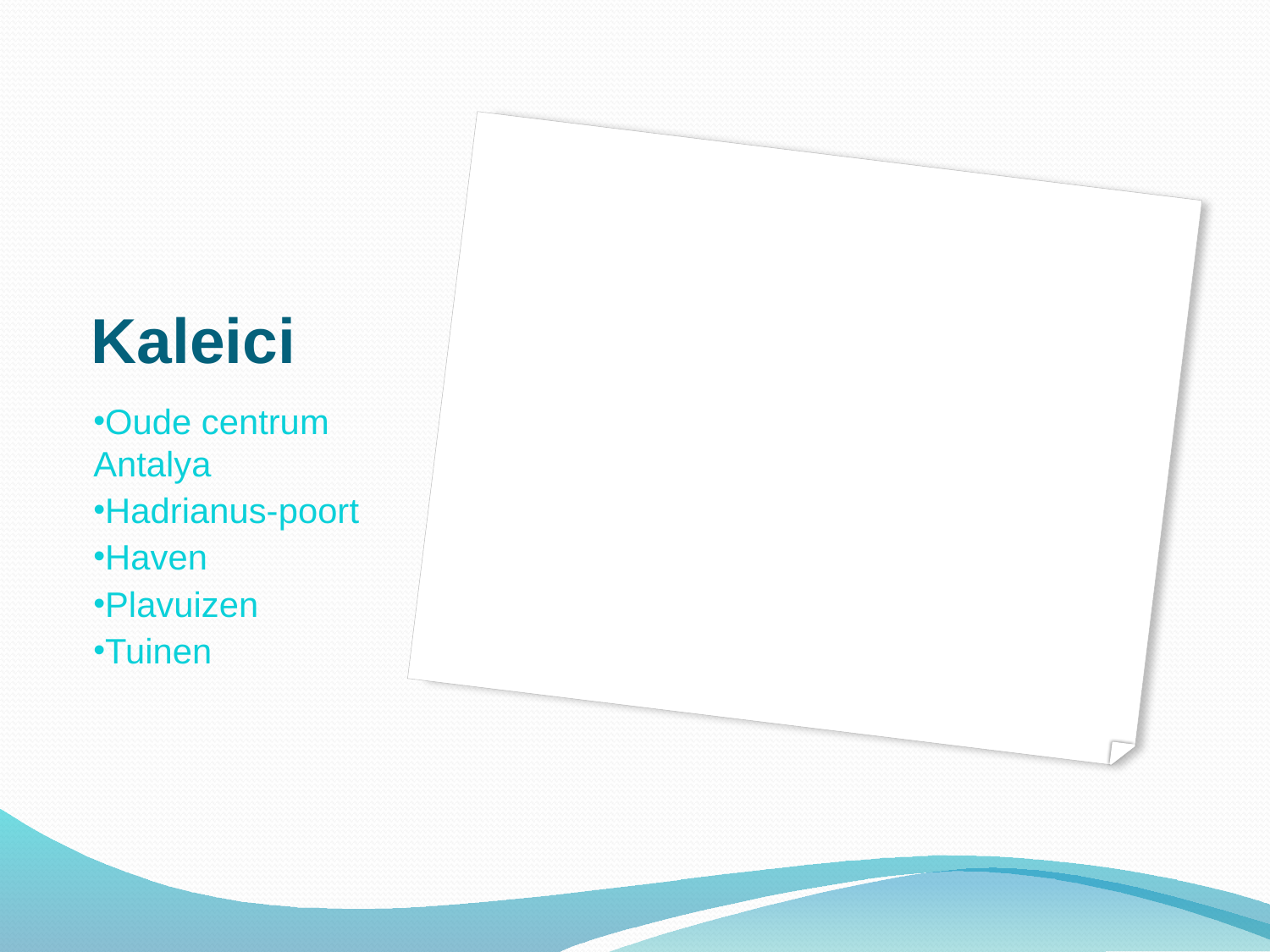

# Kaleici

Oude centrum Antalya
Hadrianus-poort
Haven
Plavuizen
Tuinen